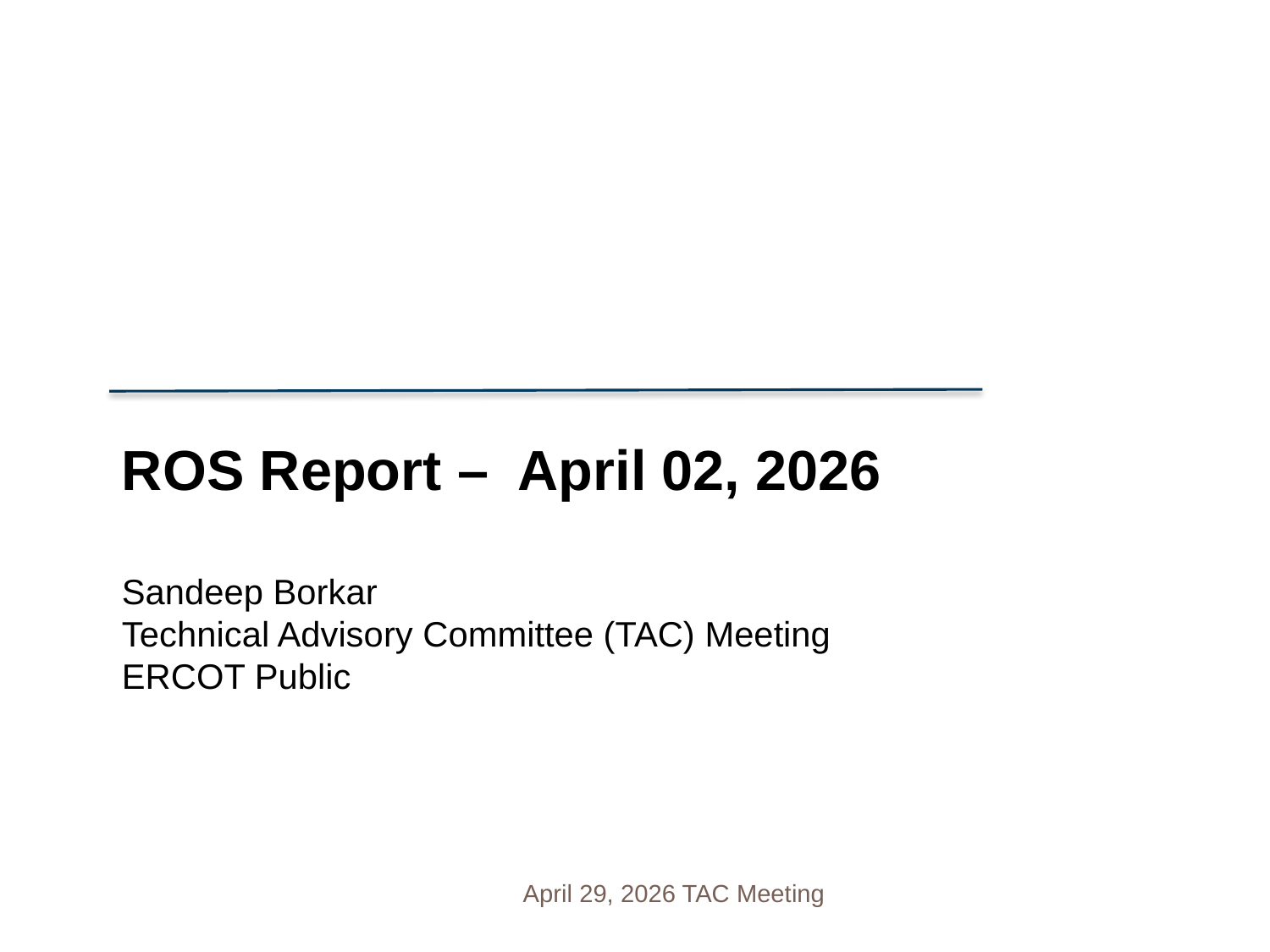

ROS Report –  April 02, 2026

Sandeep Borkar
Technical Advisory Committee (TAC) Meeting
ERCOT Public

April 29, 2026 TAC Meeting